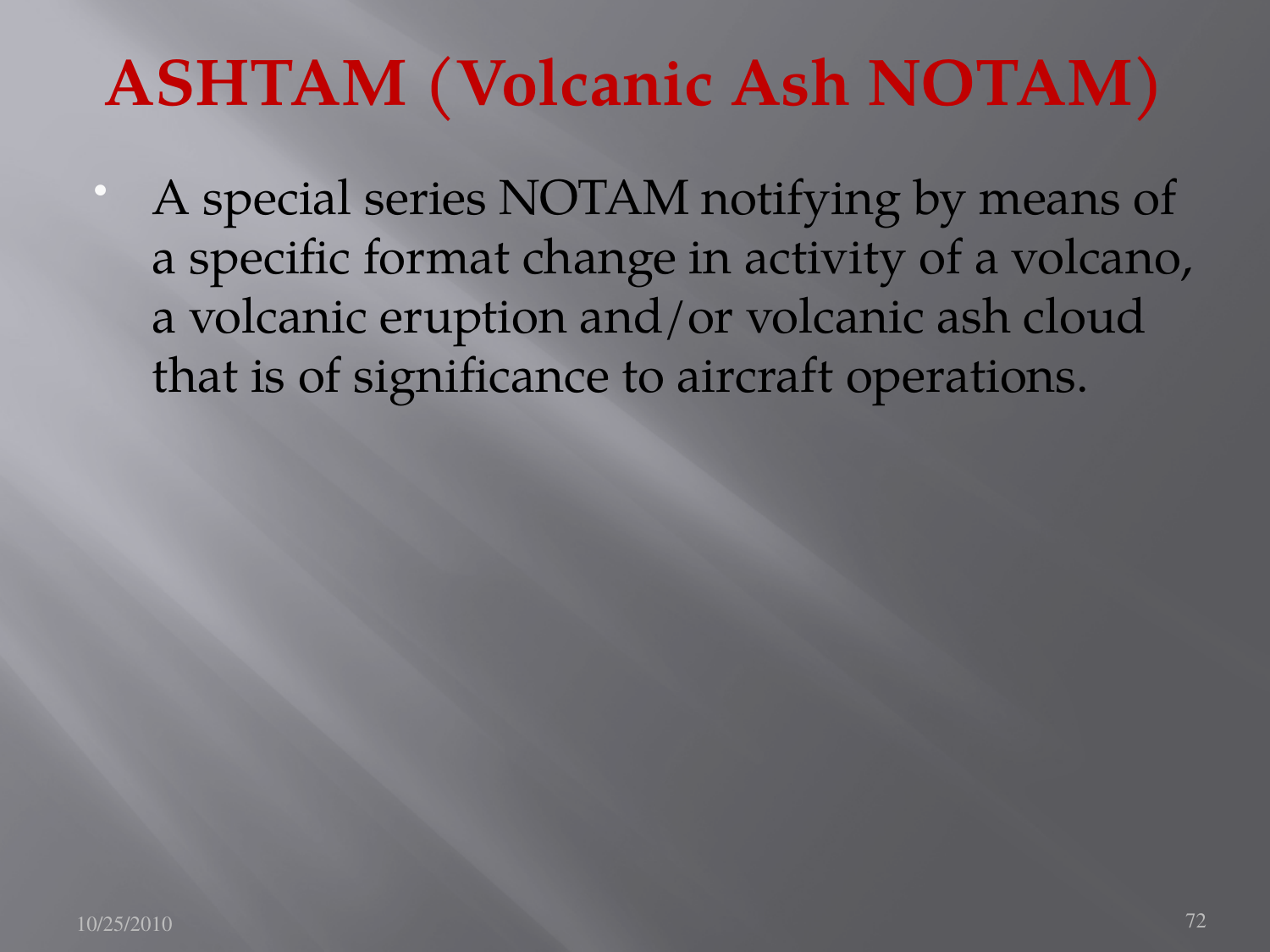

# ASHTAM (Volcanic Ash NOTAM)
A special series NOTAM notifying by means of a specific format change in activity of a volcano, a volcanic eruption and/or volcanic ash cloud that is of significance to aircraft operations.

10/25/2010
72